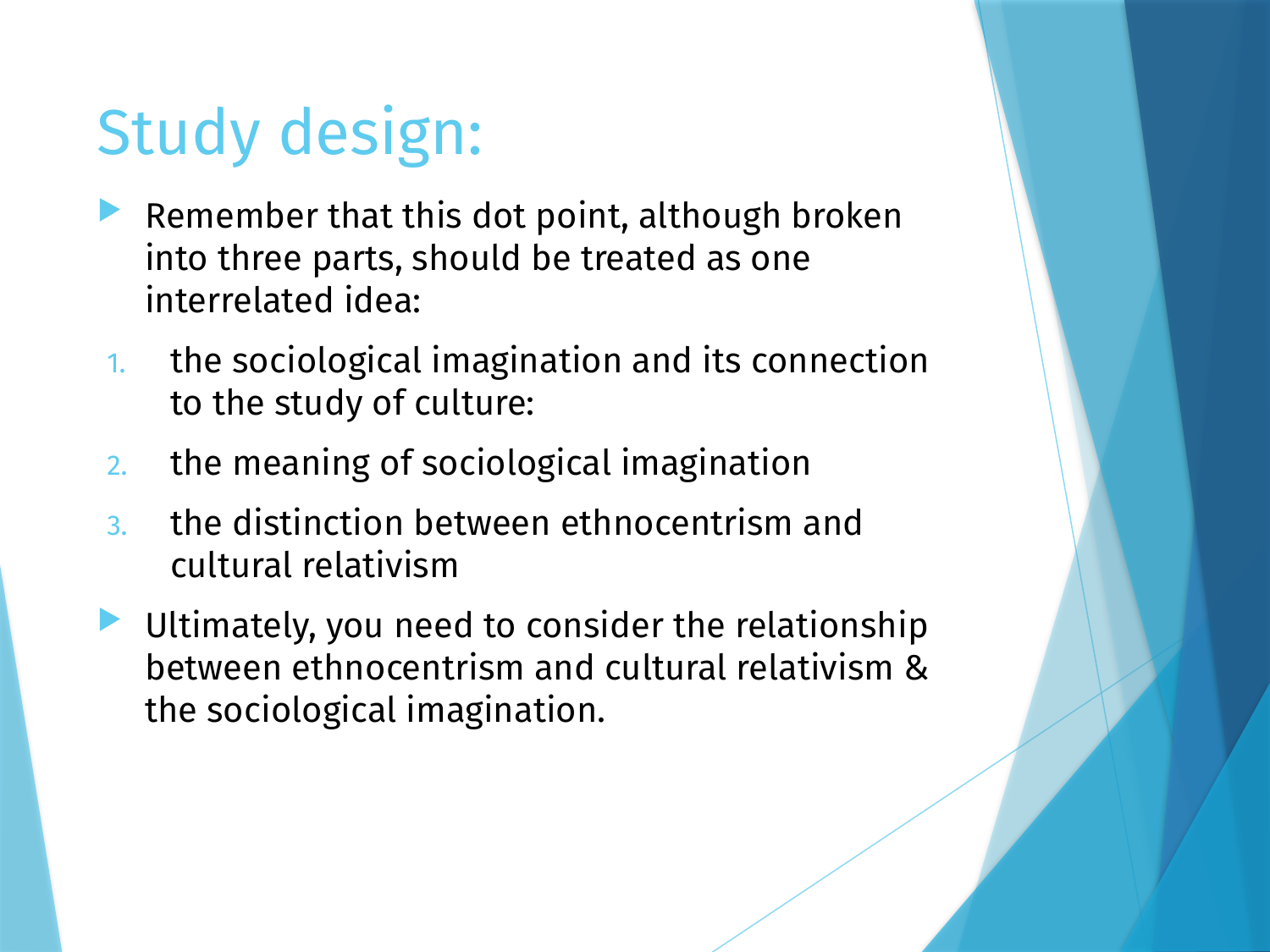

# Study design:
Remember that this dot point, although broken into three parts, should be treated as one interrelated idea:
the sociological imagination and its connection to the study of culture:
the meaning of sociological imagination
the distinction between ethnocentrism and cultural relativism
Ultimately, you need to consider the relationship between ethnocentrism and cultural relativism & the sociological imagination.